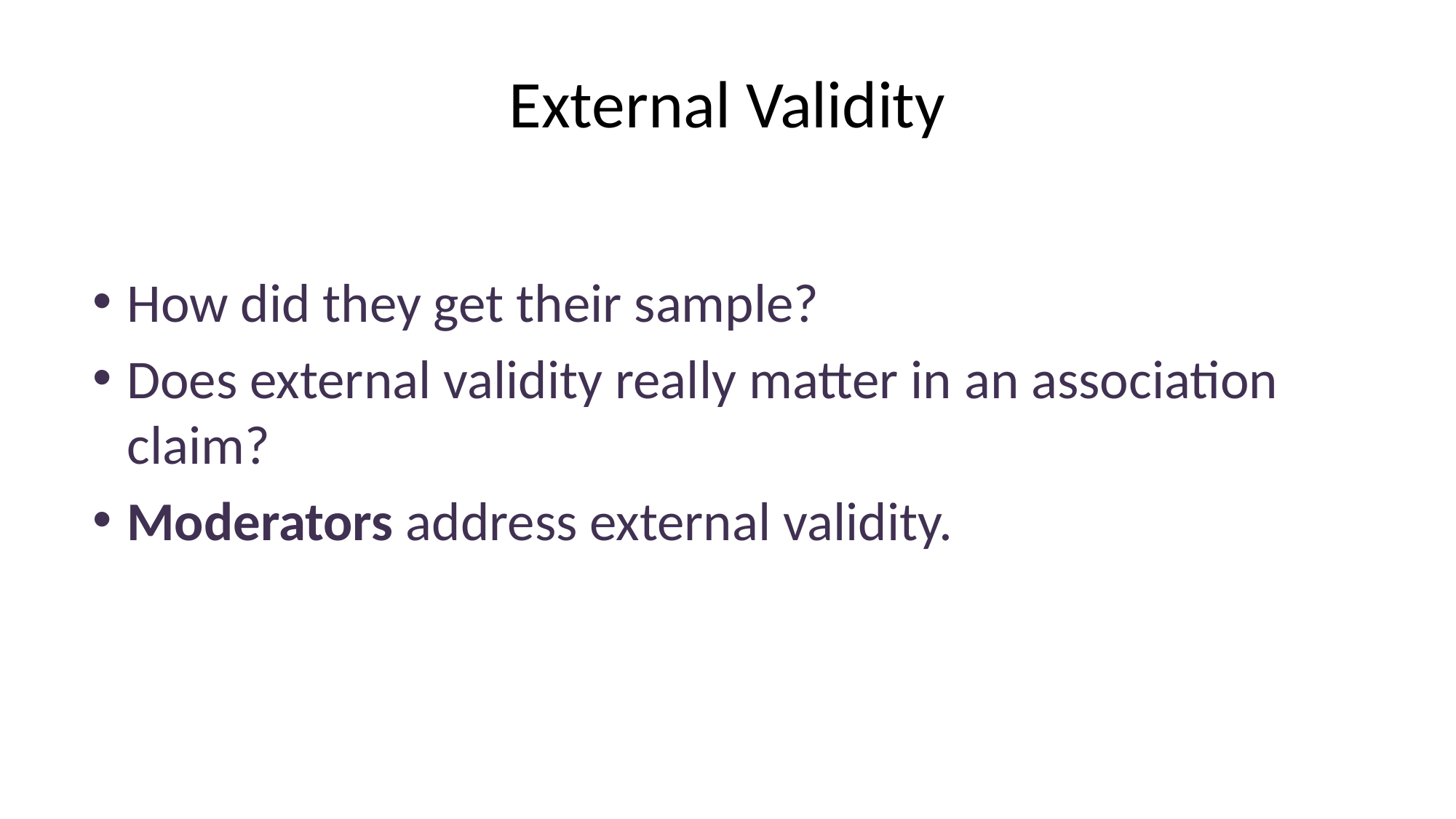

# External Validity
How did they get their sample?
Does external validity really matter in an association claim?
Moderators address external validity.